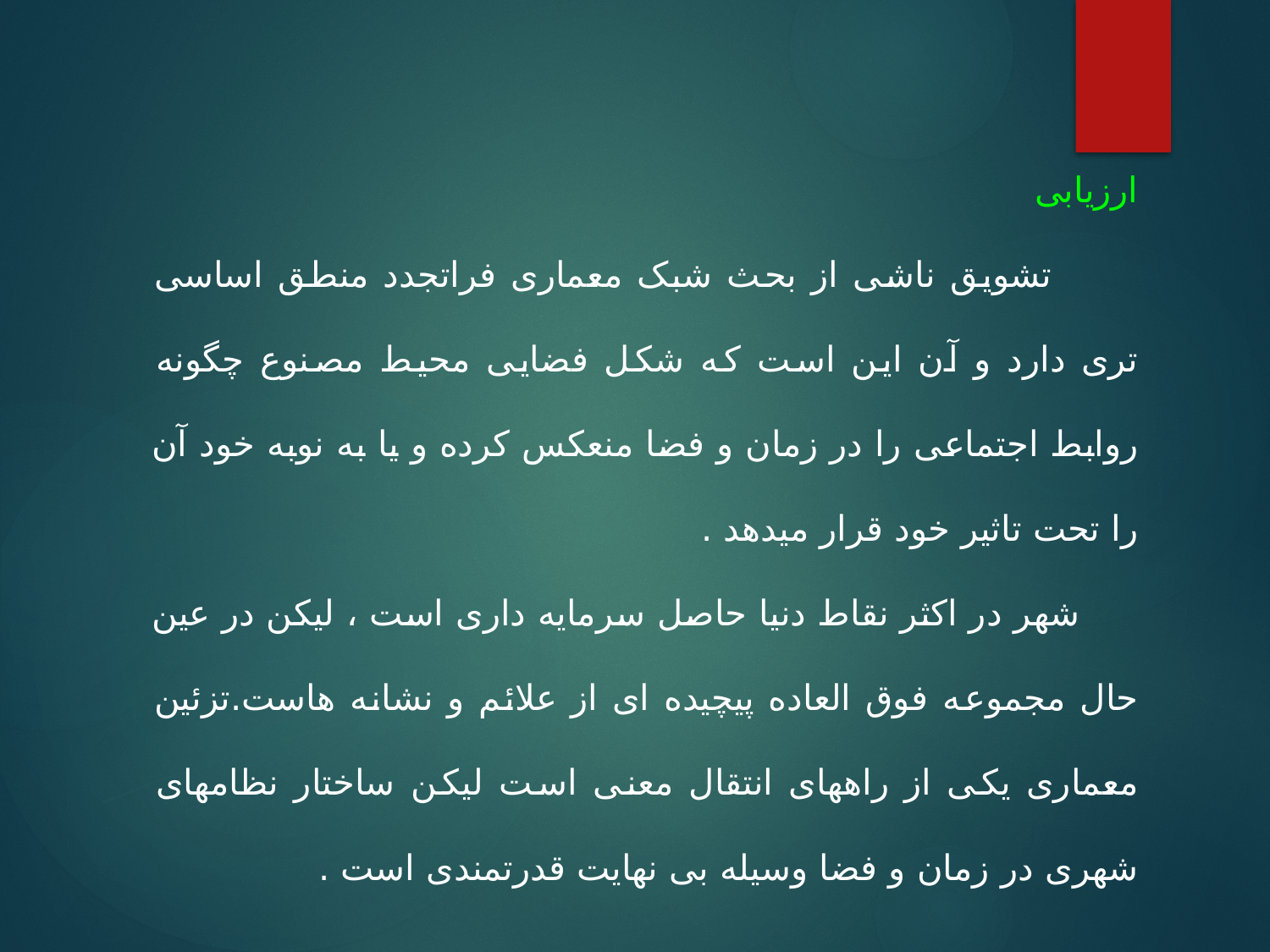

ارزیابی
      تشویق ناشی از بحث شبک معماری فراتجدد منطق اساسی تری دارد و آن این است که شکل فضایی محیط مصنوع چگونه روابط اجتماعی را در زمان و فضا منعکس کرده و یا به نوبه خود آن را تحت تاثیر خود قرار میدهد .
     شهر در اکثر نقاط دنیا حاصل سرمایه داری است ، لیکن در عین حال مجموعه فوق العاده پیچیده ای از علائم و نشانه هاست.تزئین معماری یکی از راههای انتقال معنی است لیکن ساختار نظامهای شهری در زمان و فضا وسیله بی نهایت قدرتمندی است .